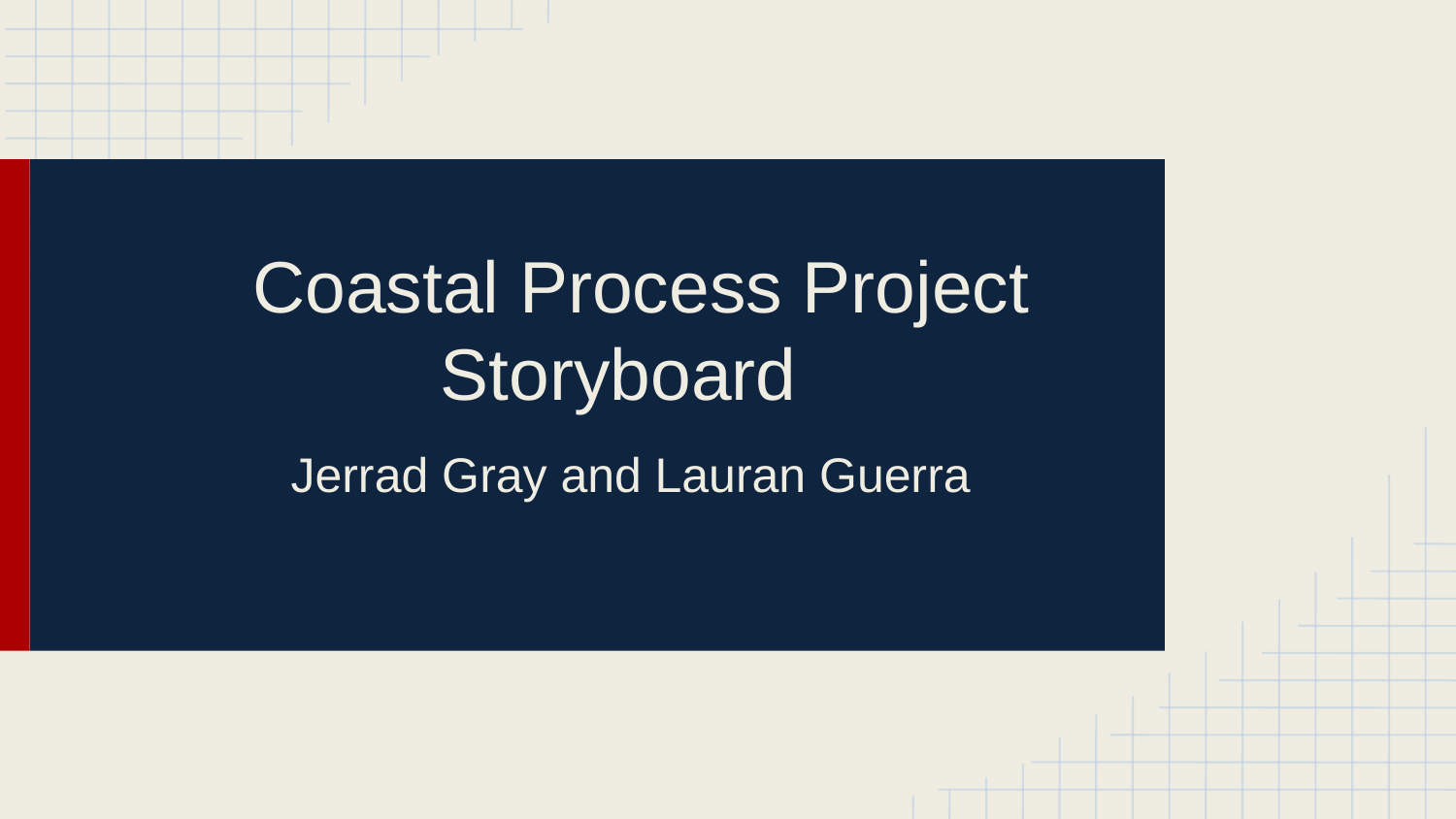

# Coastal Process Project Storyboard
Jerrad Gray and Lauran Guerra